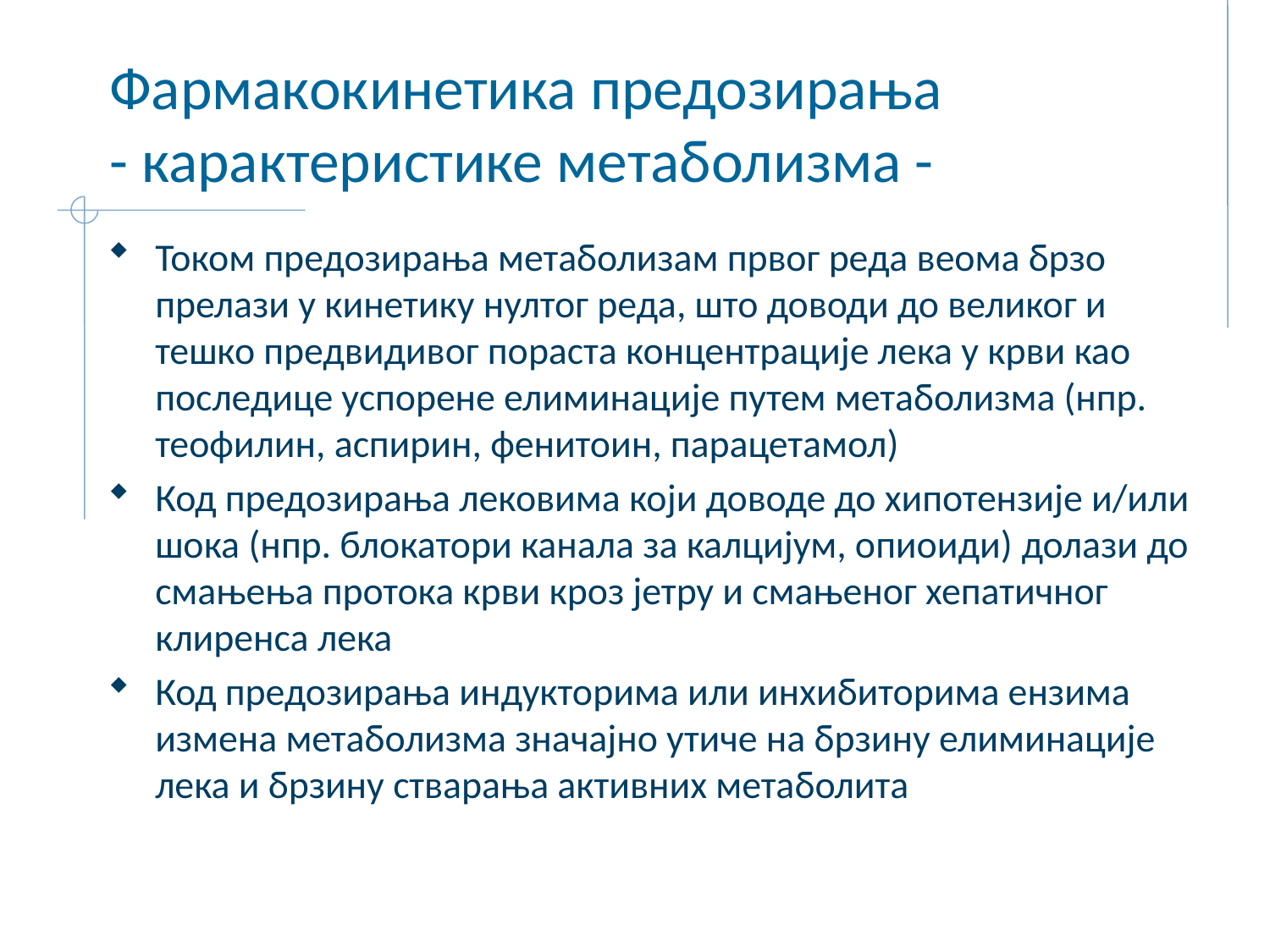

# Фармакокинетика предозирања - карактеристике метаболизма -
Током предозирања метаболизам првог реда веома брзо прелази у кинетику нултог реда, што доводи до великог и тешко предвидивог пораста концентрације лека у крви као последице успорене елиминације путем метаболизма (нпр. теофилин, аспирин, фенитоин, парацетамол)
Код предозирања лековима који доводе до хипотензије и/или шока (нпр. блокатори канала за калцијум, опиоиди) долази до смањења протока крви кроз јетру и смањеног хепатичног клиренса лека
Код предозирања индукторима или инхибиторима ензима измена метаболизма значајно утиче на брзину елиминације лека и брзину стварања активних метаболита